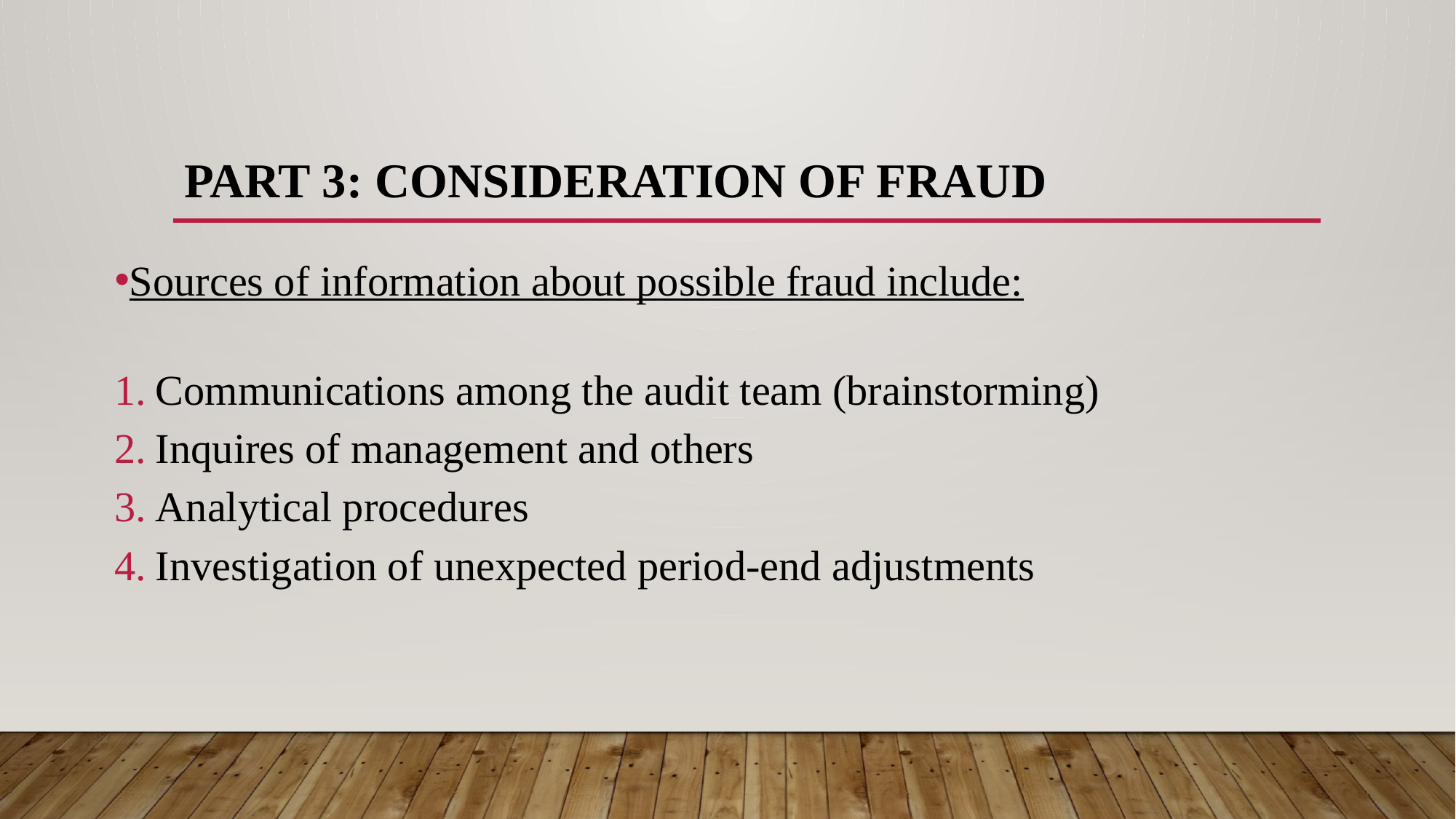

# Part 3: Consideration of Fraud
Sources of information about possible fraud include:

Communications among the audit team (brainstorming)
Inquires of management and others
Analytical procedures
Investigation of unexpected period-end adjustments